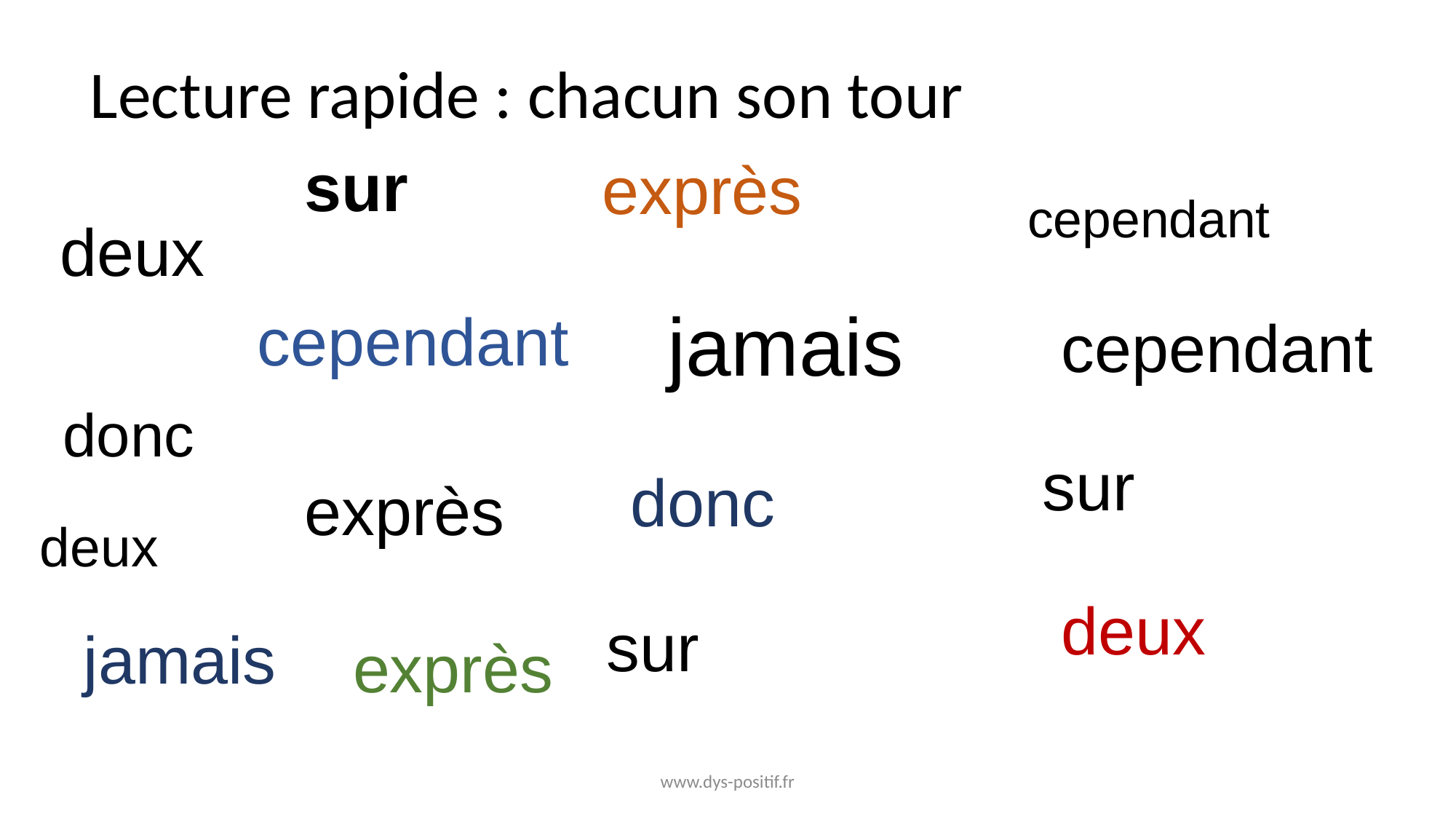

# Lecture rapide : chacun son tour
sur
exprès
cependant
deux
jamais
cependant
cependant
donc
sur
donc
exprès
deux
deux
sur
jamais
exprès
www.dys-positif.fr